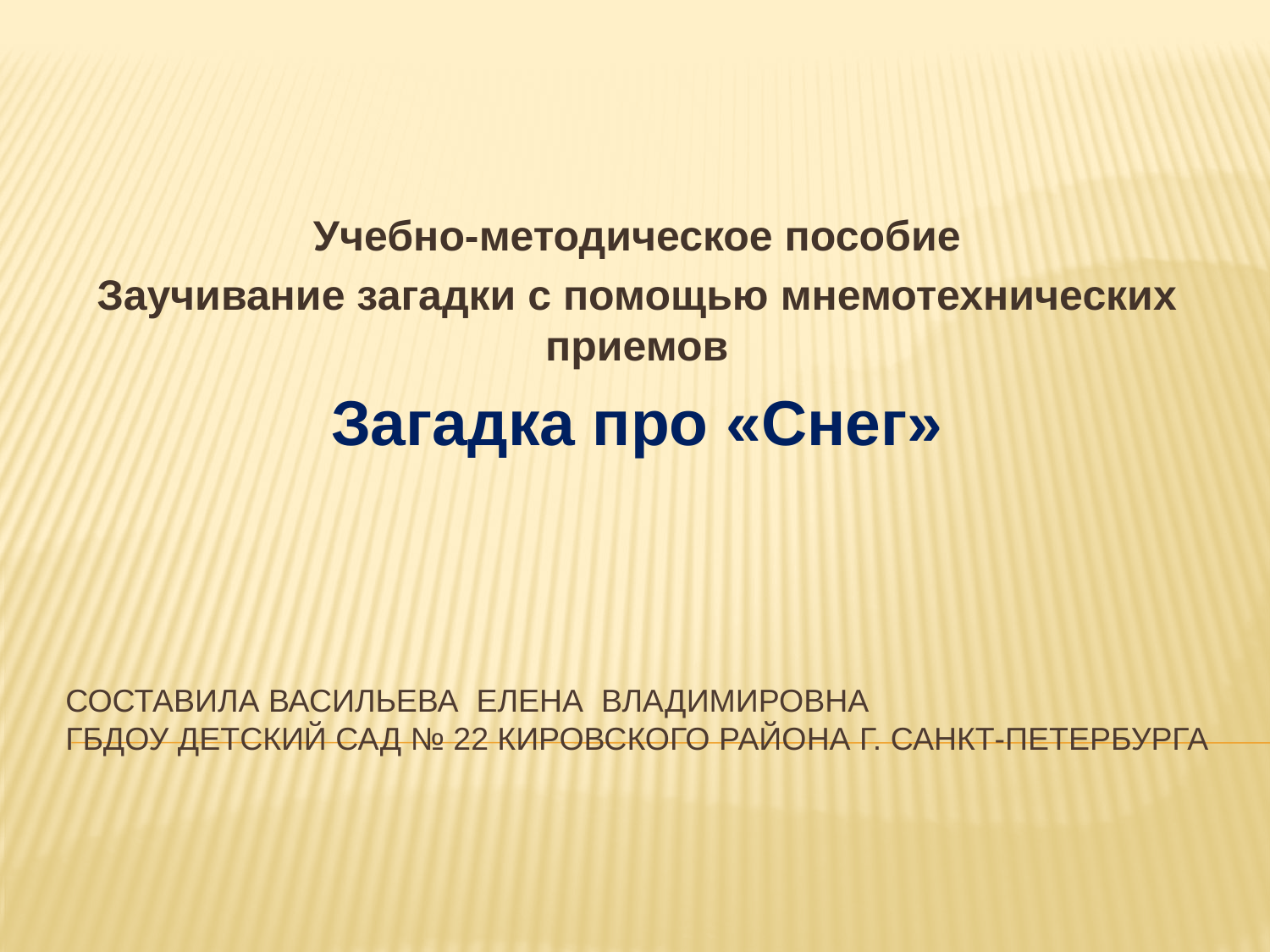

Учебно-методическое пособие
Заучивание загадки с помощью мнемотехнических приемов
Загадка про «Снег»
# Составила Васильева  Елена  Владимировна ГБДОУ детский сад № 22 Кировского района г. Санкт-Петербурга